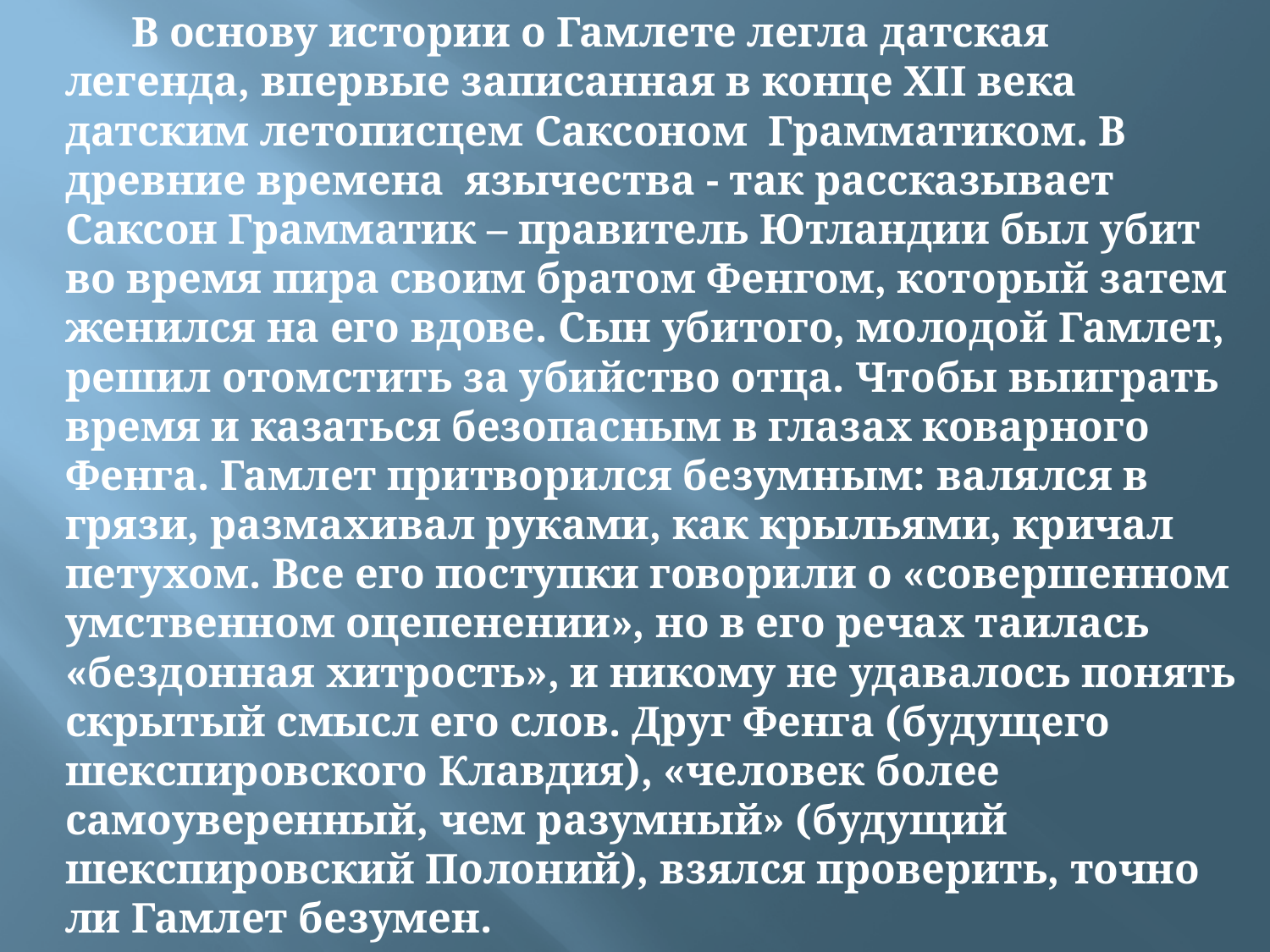

В основу истории о Гамлете легла датская легенда, впервые записанная в конце XII века датским летописцем Саксоном  Грамматиком. В древние времена  язычества - так рассказывает Саксон Грамматик – правитель Ютландии был убит во время пира своим братом Фенгом, который затем женился на его вдове. Сын убитого, молодой Гамлет, решил отомстить за убийство отца. Чтобы выиграть время и казаться безопасным в глазах коварного Фенга. Гамлет притворился безумным: валялся в грязи, размахивал руками, как крыльями, кричал петухом. Все его поступки говорили о «совершенном умственном оцепенении», но в его речах таилась «бездонная хитрость», и никому не удавалось понять скрытый смысл его слов. Друг Фенга (будущего шекспировского Клавдия), «человек более самоуверенный, чем разумный» (будущий шекспировский Полоний), взялся проверить, точно ли Гамлет безумен.